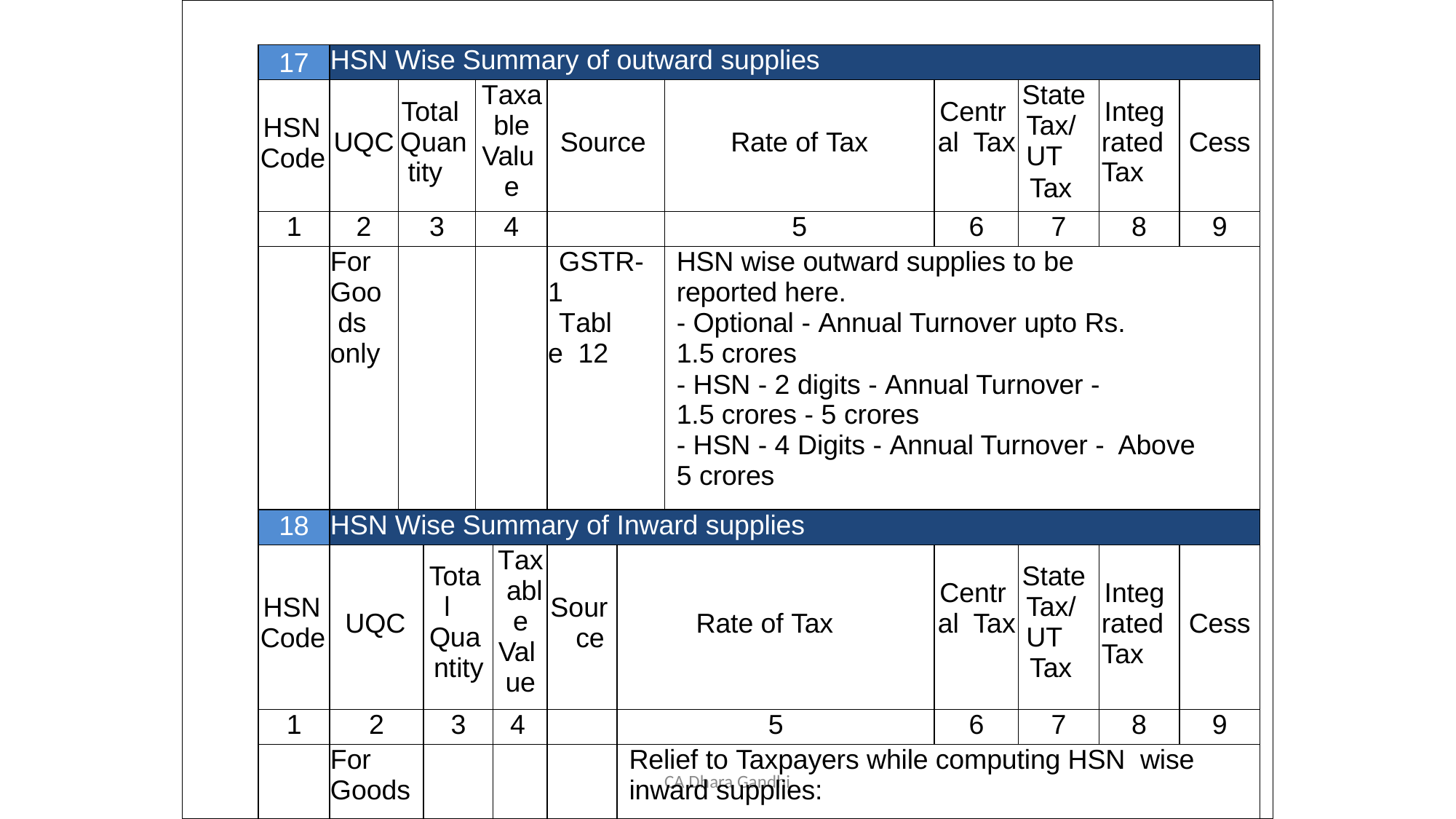

| 17 | HSN Wise Summary of outward supplies |  |  |  |  |  |  |  |  |  |  |  |
| --- | --- | --- | --- | --- | --- | --- | --- | --- | --- | --- | --- | --- |
| HSN Code | UQC | Total Quan tity |  | Taxa ble Valu e |  | Source |  | Rate of Tax | Centr al Tax | State Tax/ UT Tax | Integ rated Tax | Cess |
| 1 | 2 | 3 |  | 4 |  |  |  | 5 | 6 | 7 | 8 | 9 |
|  | For Goo ds only |  |  |  |  | GSTR- 1 Table 12 |  | HSN wise outward supplies to be reported here. - Optional - Annual Turnover upto Rs. 1.5 crores - HSN - 2 digits - Annual Turnover - 1.5 crores - 5 crores - HSN - 4 Digits - Annual Turnover - Above 5 crores |  |  |  |  |
| 18 | HSN Wise Summary of Inward supplies |  |  |  |  |  |  |  |  |  |  |  |
| HSN Code | UQC |  | Tota l Qua ntity |  | Tax abl e Val ue | Sour ce | Rate of Tax |  | Centr al Tax | State Tax/ UT Tax | Integ rated Tax | Cess |
| 1 | 2 |  | 3 |  | 4 |  | 5 |  | 6 | 7 | 8 | 9 |
|  | For Goods |  |  |  |  |  | Relief to Taxpayers while computing HSN wise inward supplies: |  |  |  |  |  |
CA Dhara Gandhi